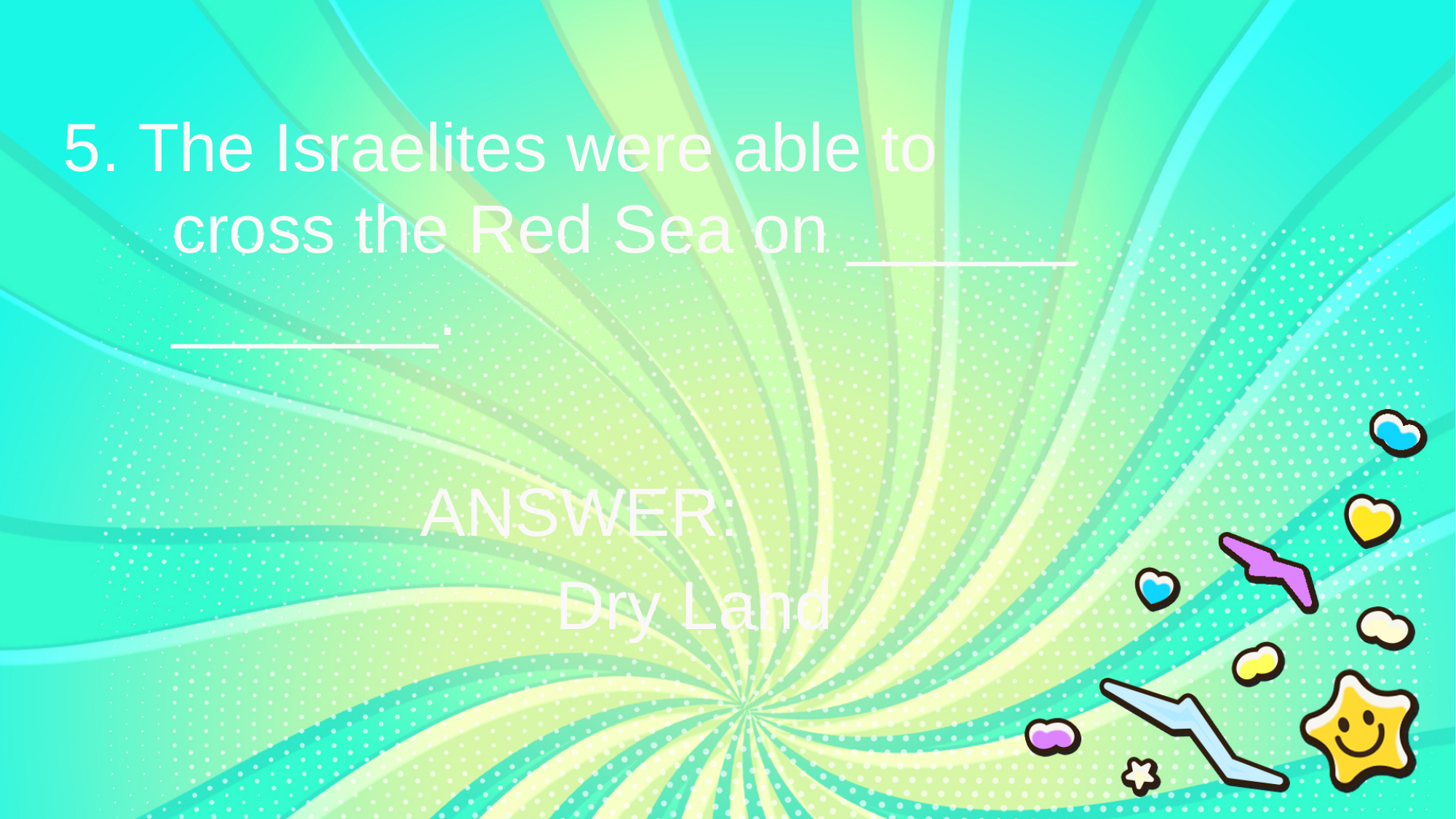

5. The Israelites were able to
	cross the Red Sea on ______
	_______.
ANSWER:
Dry Land